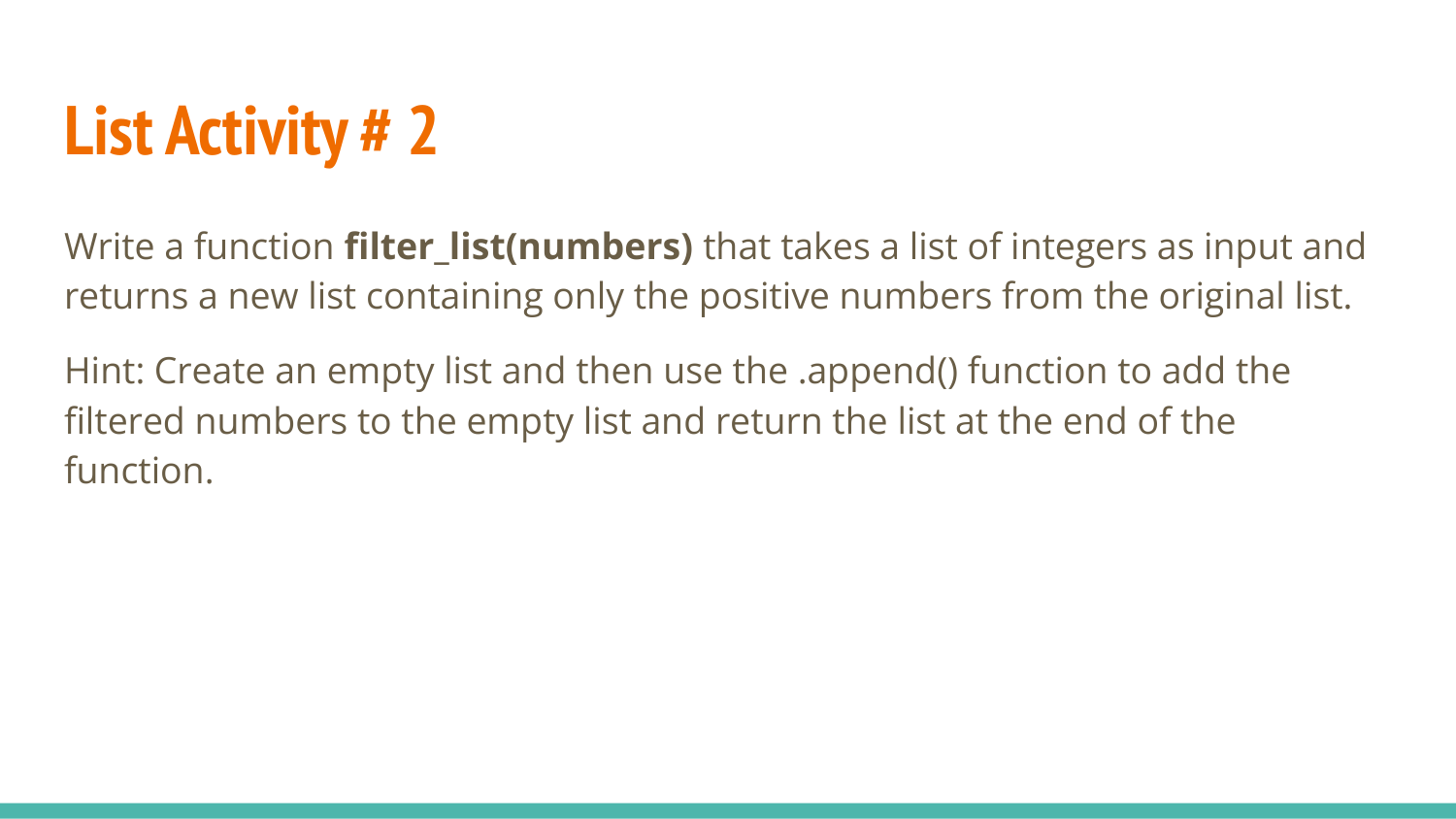

# List Activity # 2

Write a function filter_list(numbers) that takes a list of integers as input and returns a new list containing only the positive numbers from the original list.
Hint: Create an empty list and then use the .append() function to add the filtered numbers to the empty list and return the list at the end of the function.